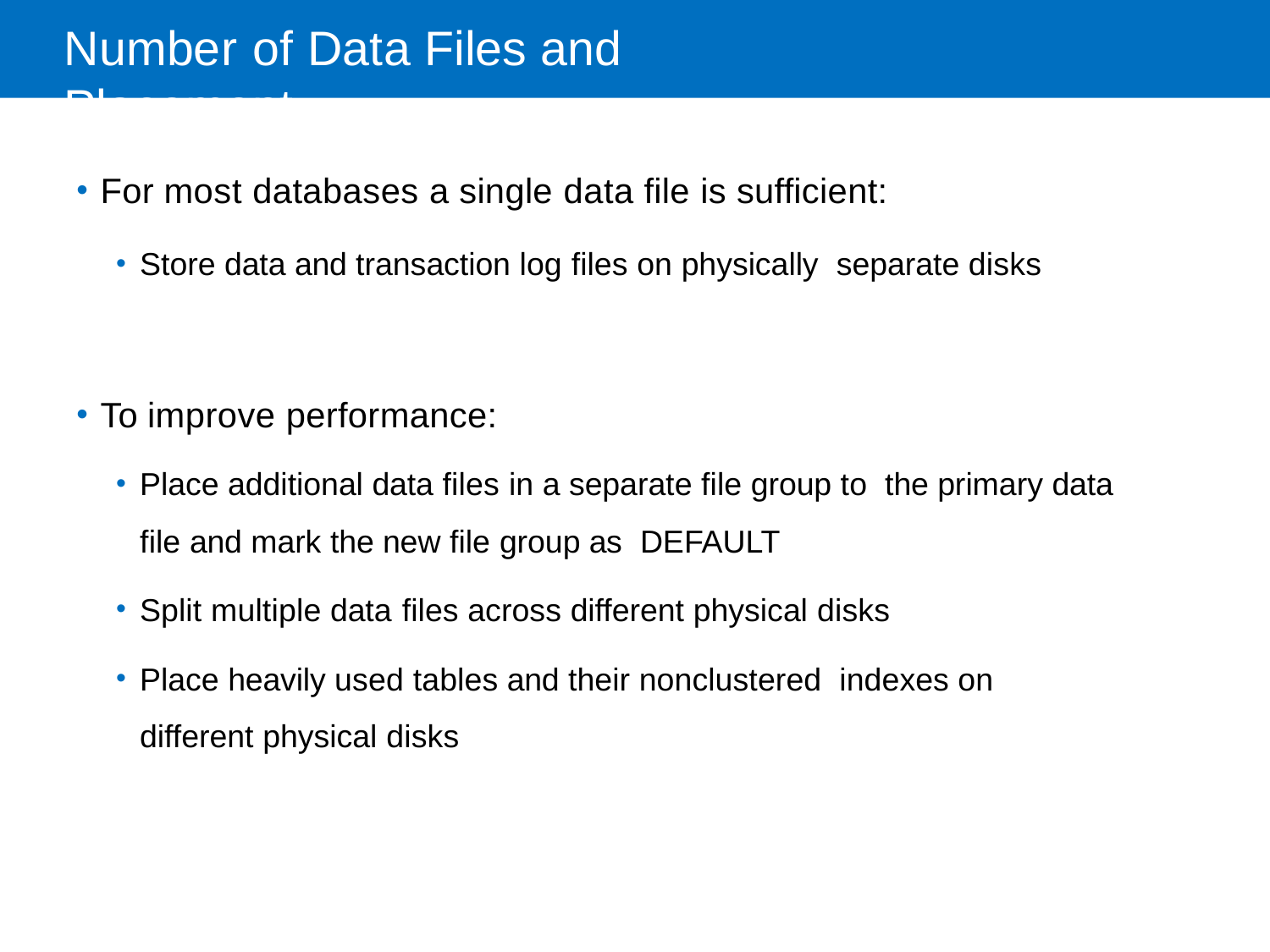

# Number of Data Files and Placement
For most databases a single data file is sufficient:
Store data and transaction log files on physically  separate disks

To improve performance:
Place additional data files in a separate file group to  the primary data file and mark the new file group as  DEFAULT
Split multiple data files across different physical disks
Place heavily used tables and their nonclustered  indexes on different physical disks